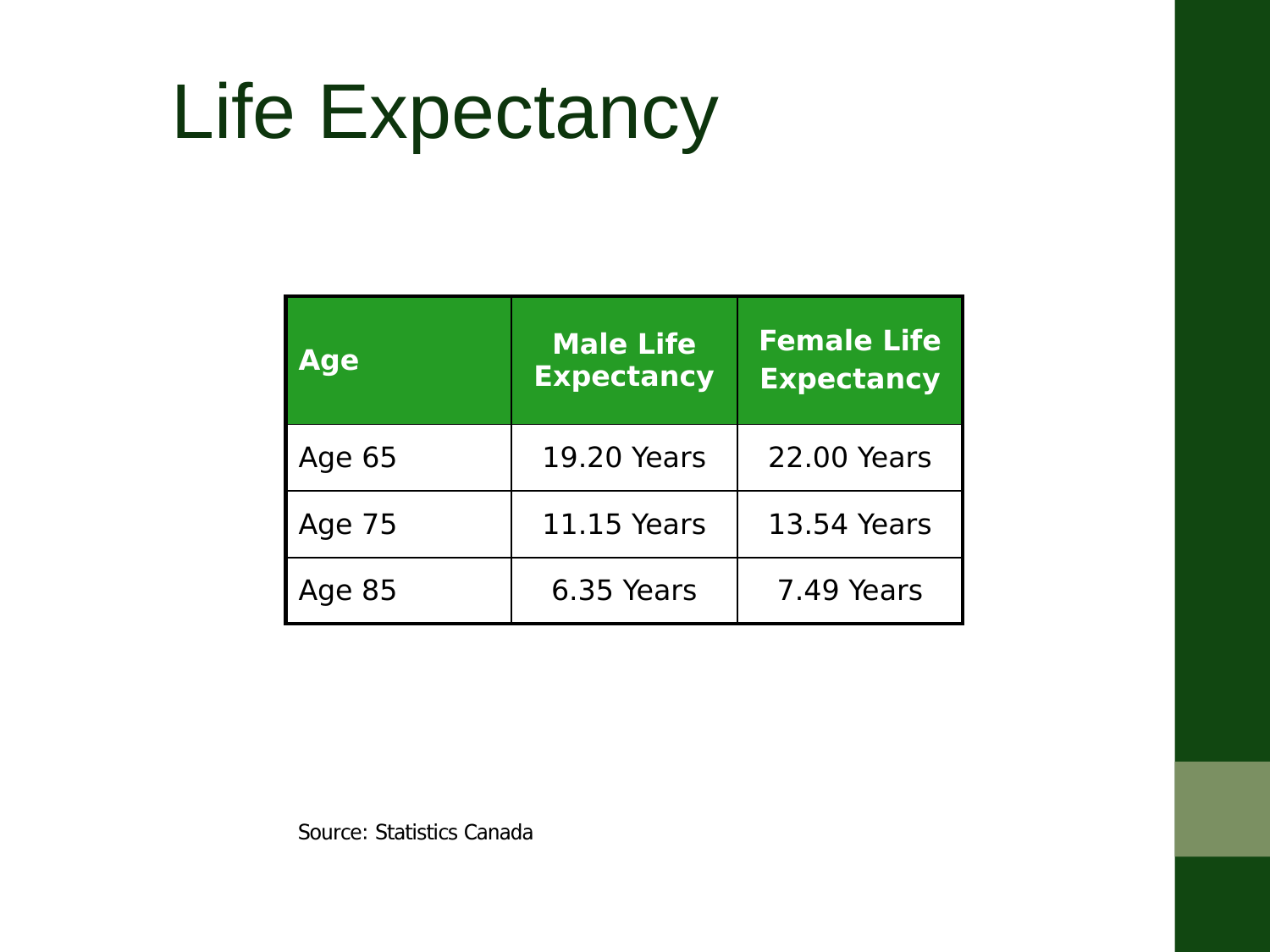

Life Expectancy
| Age | Male Life Expectancy | Female Life Expectancy |
| --- | --- | --- |
| Age 65 | 19.20 Years | 22.00 Years |
| Age 75 | 11.15 Years | 13.54 Years |
| Age 85 | 6.35 Years | 7.49 Years |
Life Expectancy is increased arbitrarily to Age 90. Therefore by retiring at age 65 you will need sufficient capital to fund your retirement for 25 years
Source: Statistics Canada